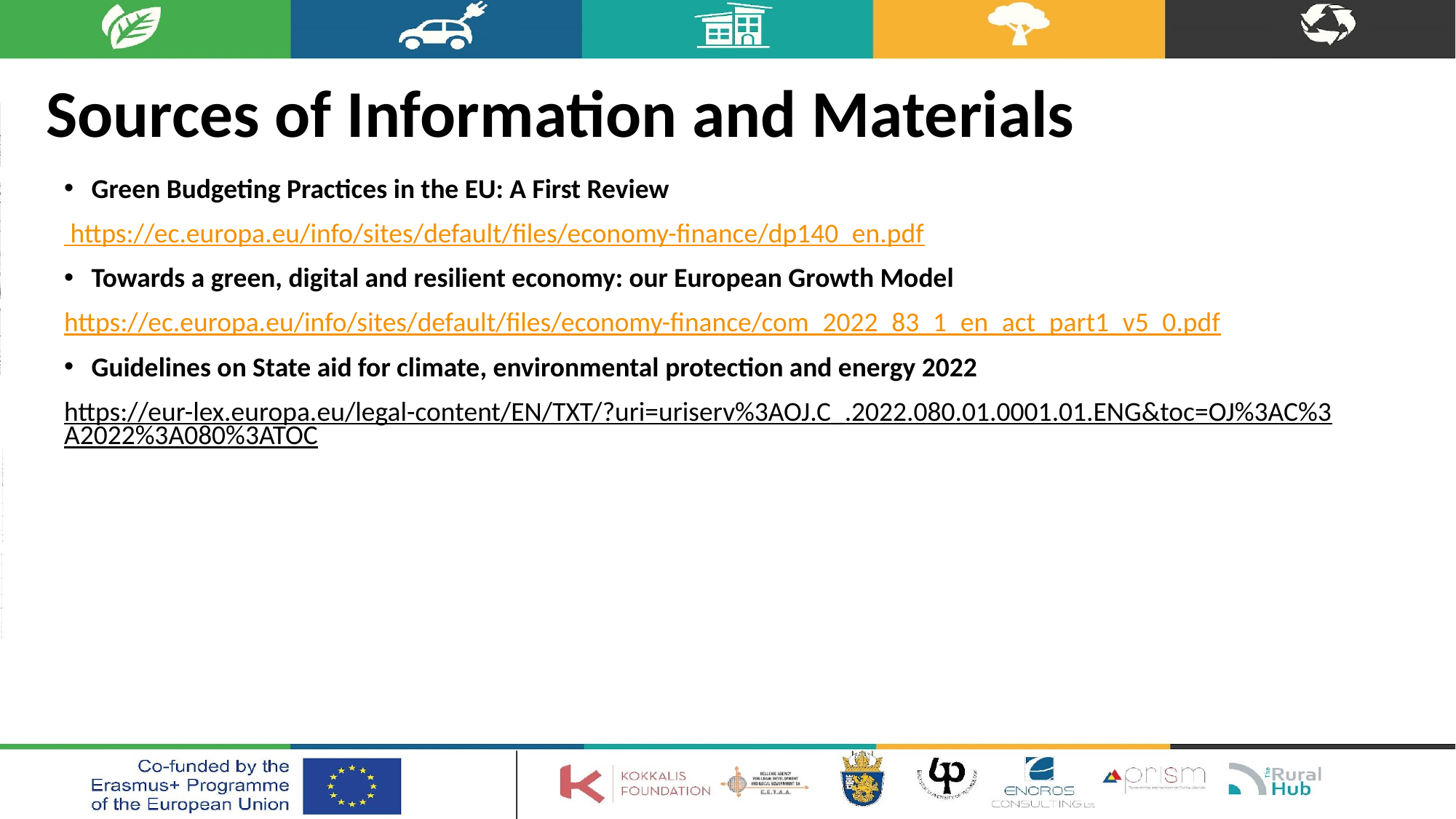

# Sources of Information and Materials
Green Budgeting Practices in the EU: A First Review
 https://ec.europa.eu/info/sites/default/files/economy-finance/dp140_en.pdf
Towards a green, digital and resilient economy: our European Growth Model
https://ec.europa.eu/info/sites/default/files/economy-finance/com_2022_83_1_en_act_part1_v5_0.pdf
Guidelines on State aid for climate, environmental protection and energy 2022
https://eur-lex.europa.eu/legal-content/EN/TXT/?uri=uriserv%3AOJ.C_.2022.080.01.0001.01.ENG&toc=OJ%3AC%3A2022%3A080%3ATOC